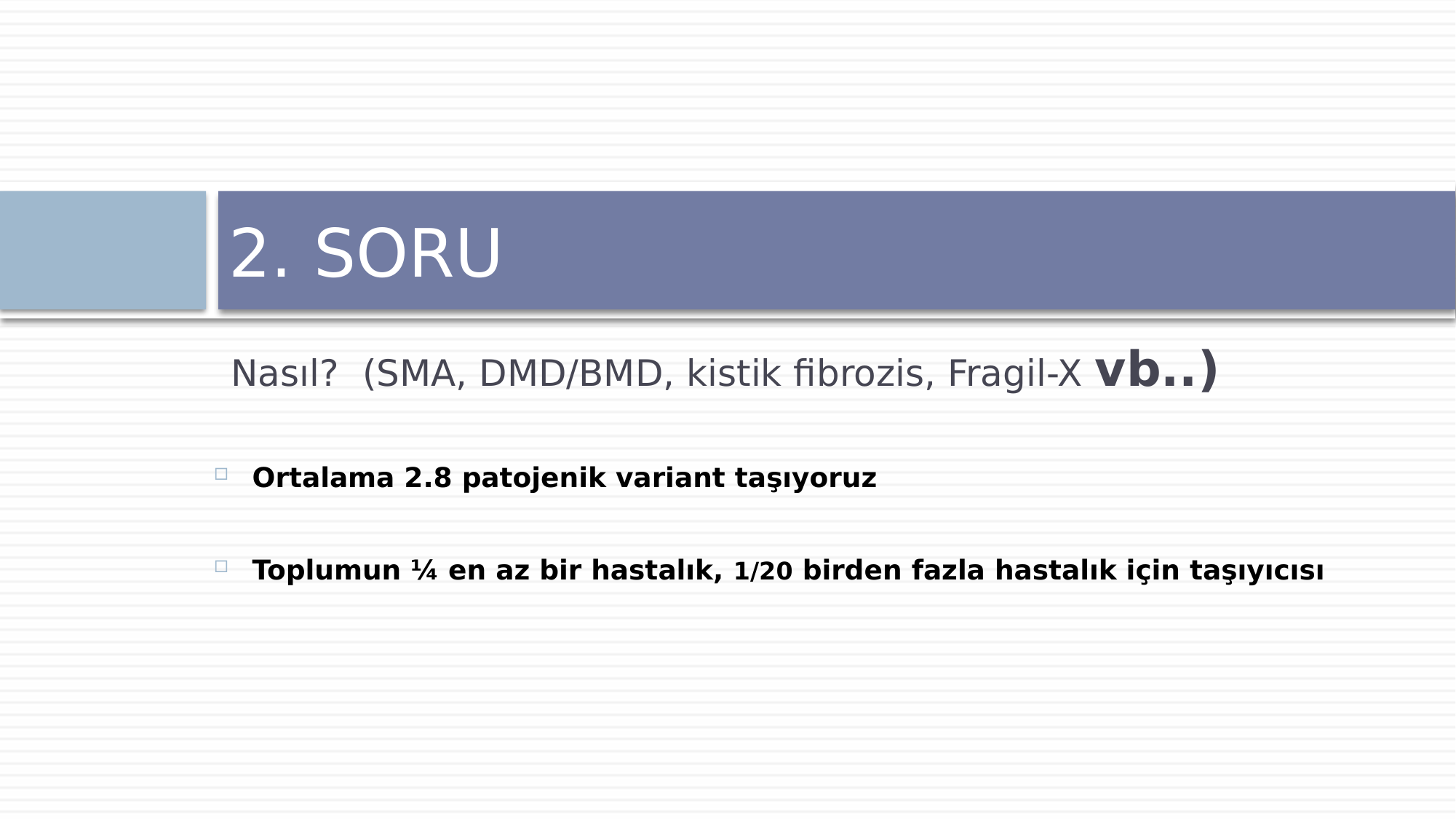

# 2. SORU
Nasıl?  (SMA, DMD/BMD, kistik fibrozis, Fragil-X vb..)

Ortalama 2.8 patojenik variant taşıyoruz
Toplumun ¼ en az bir hastalık, 1/20 birden fazla hastalık için taşıyıcısı